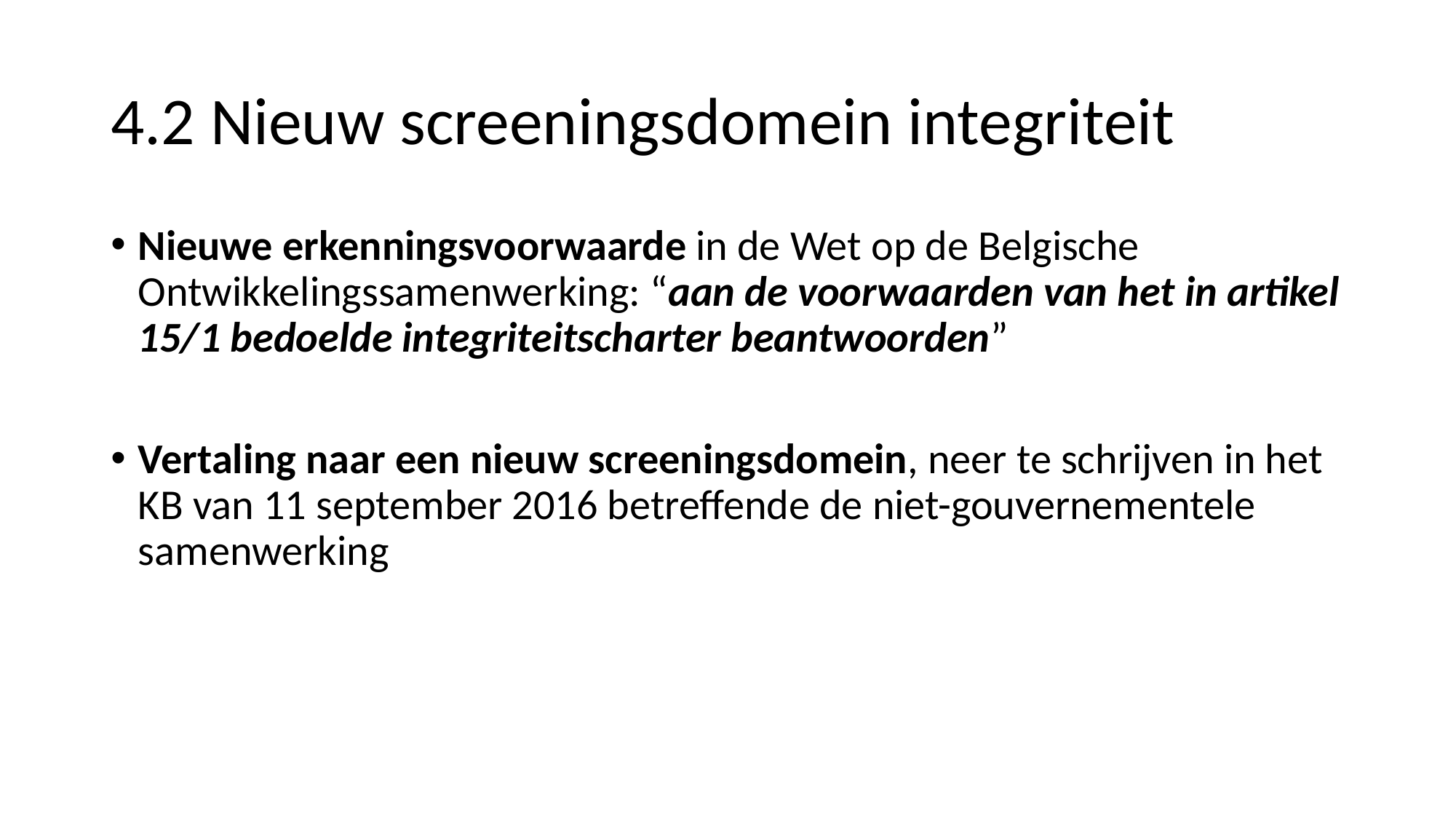

# 4.2 Nieuw screeningsdomein integriteit
Nieuwe erkenningsvoorwaarde in de Wet op de Belgische Ontwikkelingssamenwerking: “aan de voorwaarden van het in artikel 15/1 bedoelde integriteitscharter beantwoorden”

Vertaling naar een nieuw screeningsdomein, neer te schrijven in het KB van 11 september 2016 betreffende de niet-gouvernementele samenwerking